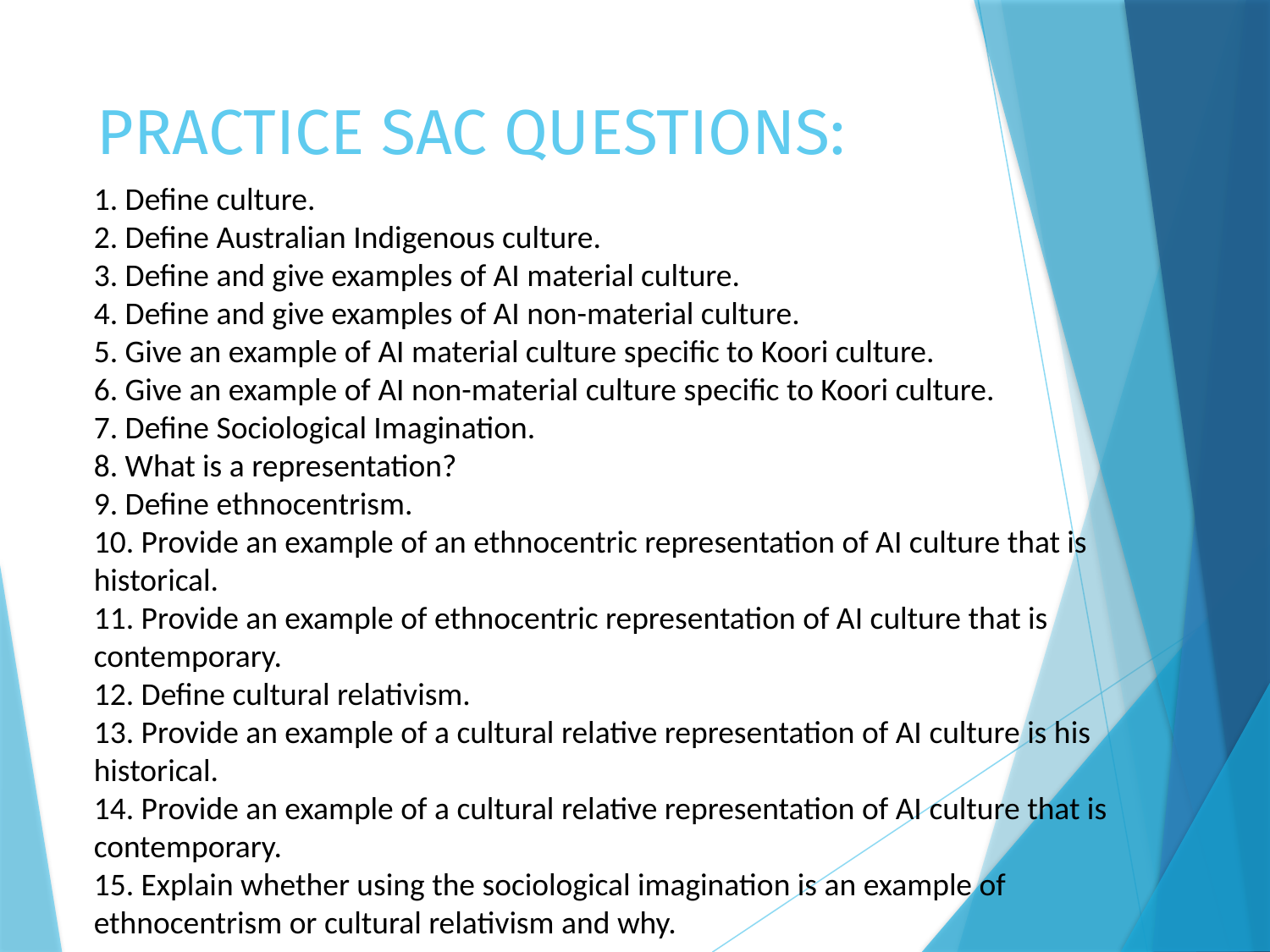

# PRACTICE SAC QUESTIONS:

1. Define culture.
2. Define Australian Indigenous culture.
3. Define and give examples of AI material culture.
4. Define and give examples of AI non-material culture.
5. Give an example of AI material culture specific to Koori culture.
6. Give an example of AI non-material culture specific to Koori culture.
7. Define Sociological Imagination.
8. What is a representation?
9. Define ethnocentrism.
10. Provide an example of an ethnocentric representation of AI culture that is historical.
11. Provide an example of ethnocentric representation of AI culture that is contemporary.
12. Define cultural relativism.
13. Provide an example of a cultural relative representation of AI culture is his historical.
14. Provide an example of a cultural relative representation of AI culture that is contemporary.
15. Explain whether using the sociological imagination is an example of ethnocentrism or cultural relativism and why.